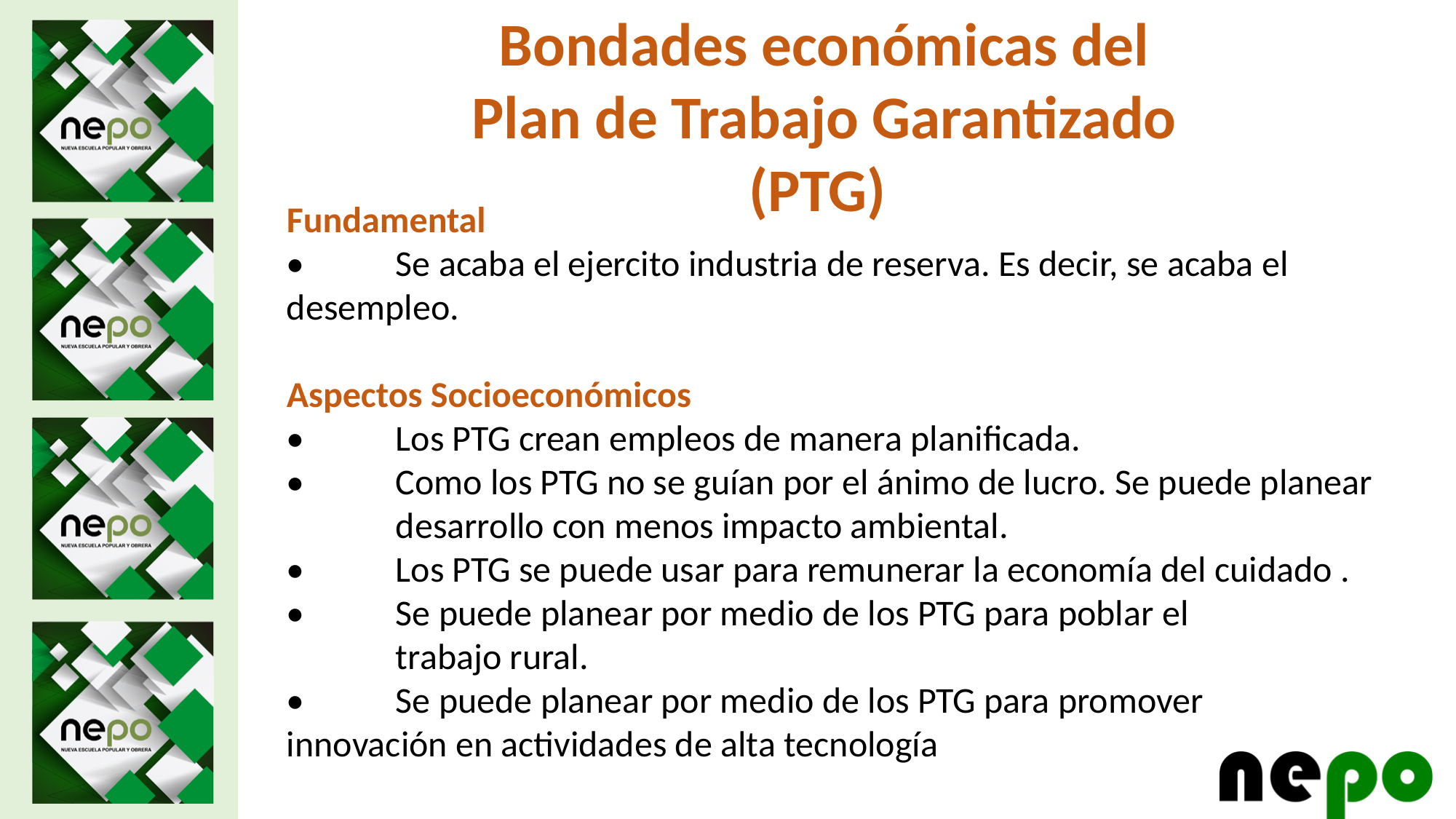

Bondades económicas del Plan de Trabajo Garantizado (PTG)
Fundamental
•	Se acaba el ejercito industria de reserva. Es decir, se acaba el desempleo.

Aspectos Socioeconómicos
•	Los PTG crean empleos de manera planificada.
•	Como los PTG no se guían por el ánimo de lucro. Se puede planear 	desarrollo con menos impacto ambiental.
•	Los PTG se puede usar para remunerar la economía del cuidado .
•	Se puede planear por medio de los PTG para poblar el 			trabajo rural.
•	Se puede planear por medio de los PTG para promover 		innovación en actividades de alta tecnología